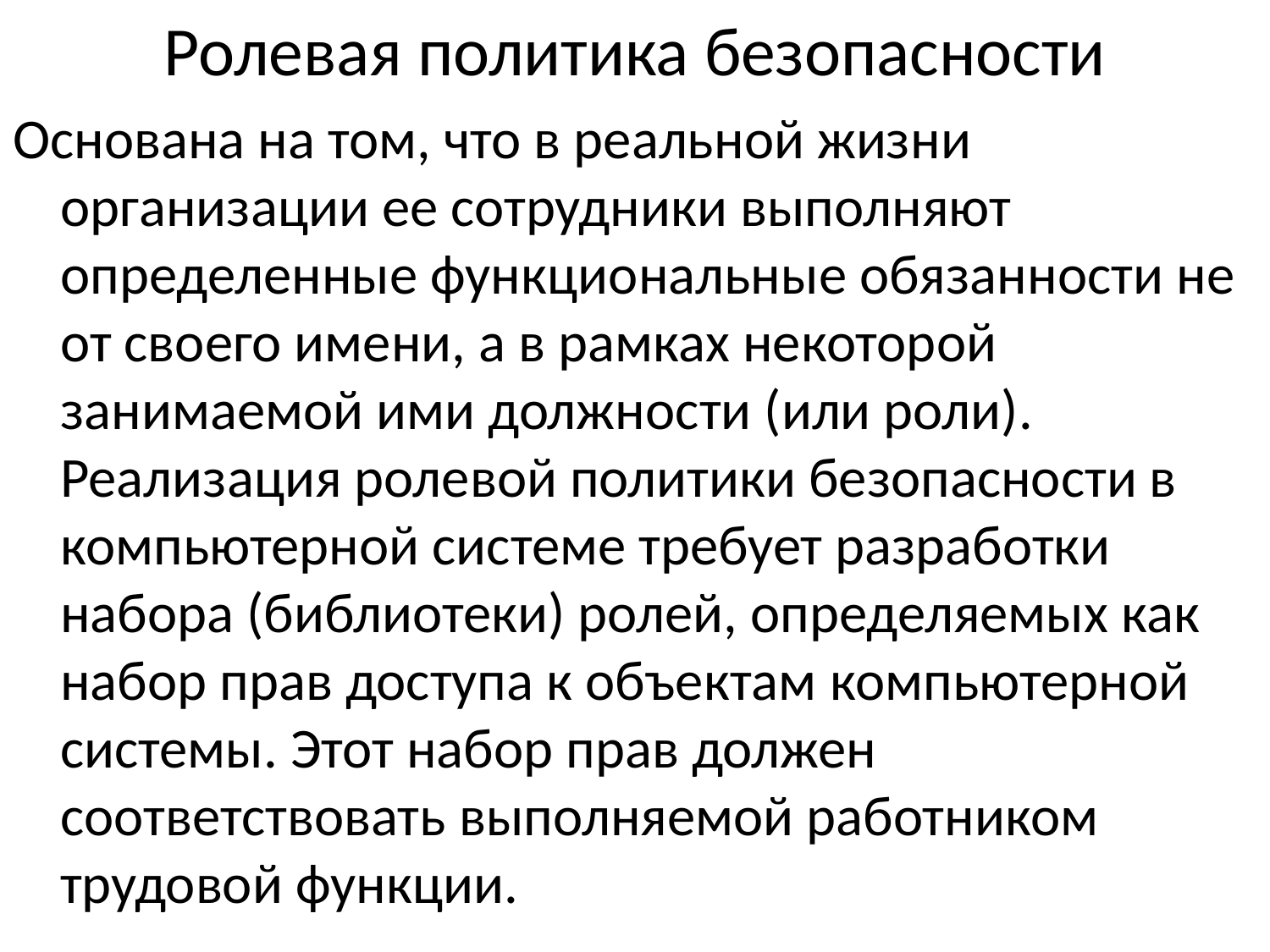

# Ролевая политика безопасности
Основана на том, что в реальной жизни организации ее сотрудники выполняют определенные функциональные обязанности не от своего имени, а в рамках некоторой занимаемой ими должности (или роли). Реализация ролевой политики безопасности в компьютерной системе требует разработки набора (библиотеки) ролей, определяемых как набор прав доступа к объектам компьютерной системы. Этот набор прав должен соответствовать выполняемой работником  трудовой функции.